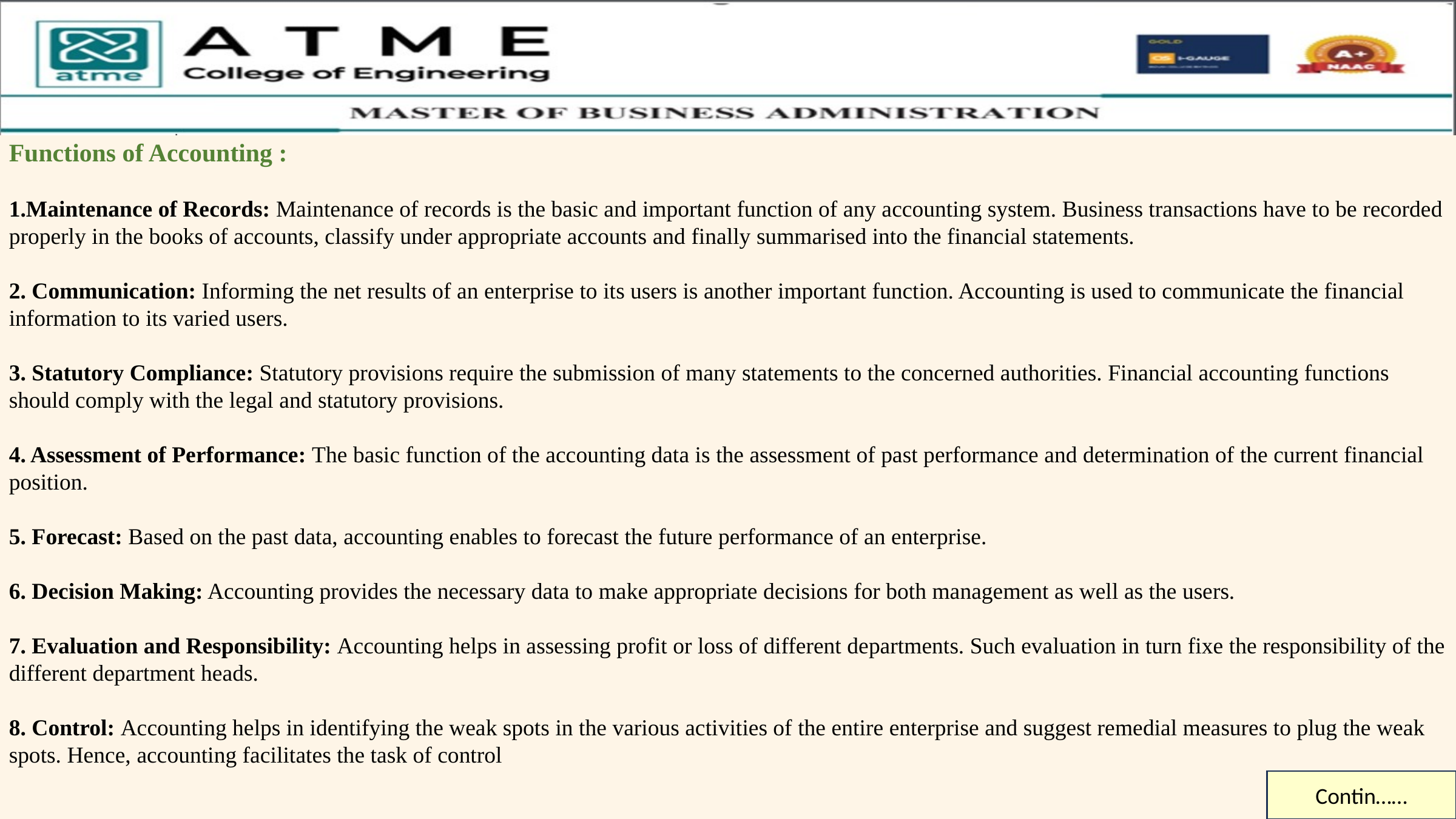

Functions of Accounting :

1.Maintenance of Records: Maintenance of records is the basic and important function of any accounting system. Business transactions have to be recorded properly in the books of accounts, classify under appropriate accounts and finally summarised into the financial statements.

2. Communication: Informing the net results of an enterprise to its users is another important function. Accounting is used to communicate the financial information to its varied users.

3. Statutory Compliance: Statutory provisions require the submission of many statements to the concerned authorities. Financial accounting functions should comply with the legal and statutory provisions.

4. Assessment of Performance: The basic function of the accounting data is the assessment of past performance and determination of the current financial position.

5. Forecast: Based on the past data, accounting enables to forecast the future performance of an enterprise.

6. Decision Making: Accounting provides the necessary data to make appropriate decisions for both management as well as the users.

7. Evaluation and Responsibility: Accounting helps in assessing profit or loss of different departments. Such evaluation in turn fixe the responsibility of the different department heads.

8. Control: Accounting helps in identifying the weak spots in the various activities of the entire enterprise and suggest remedial measures to plug the weak spots. Hence, accounting facilitates the task of control
Contin……